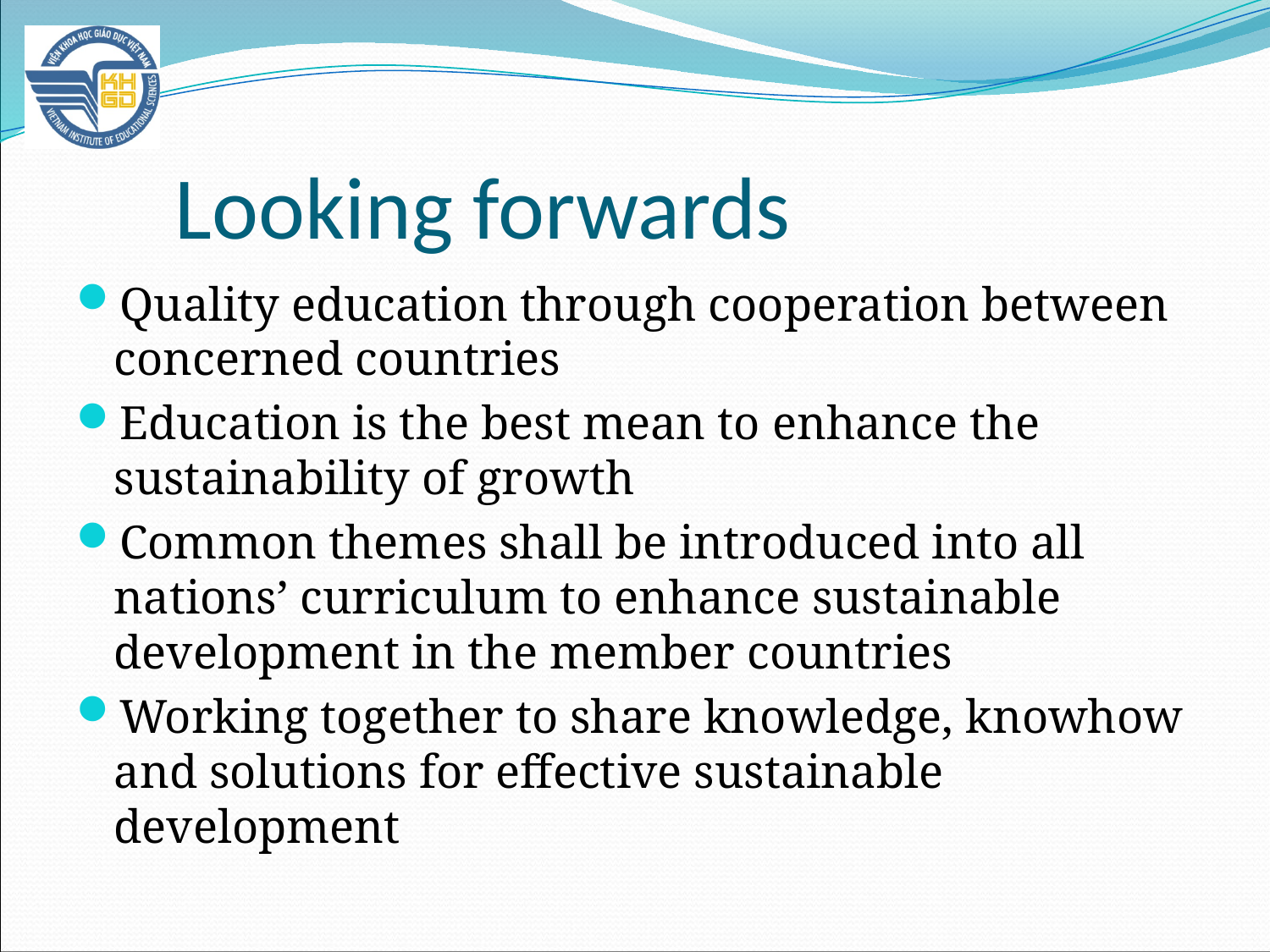

# Looking forwards
Quality education through cooperation between concerned countries
Education is the best mean to enhance the sustainability of growth
Common themes shall be introduced into all nations’ curriculum to enhance sustainable development in the member countries
Working together to share knowledge, knowhow and solutions for effective sustainable development